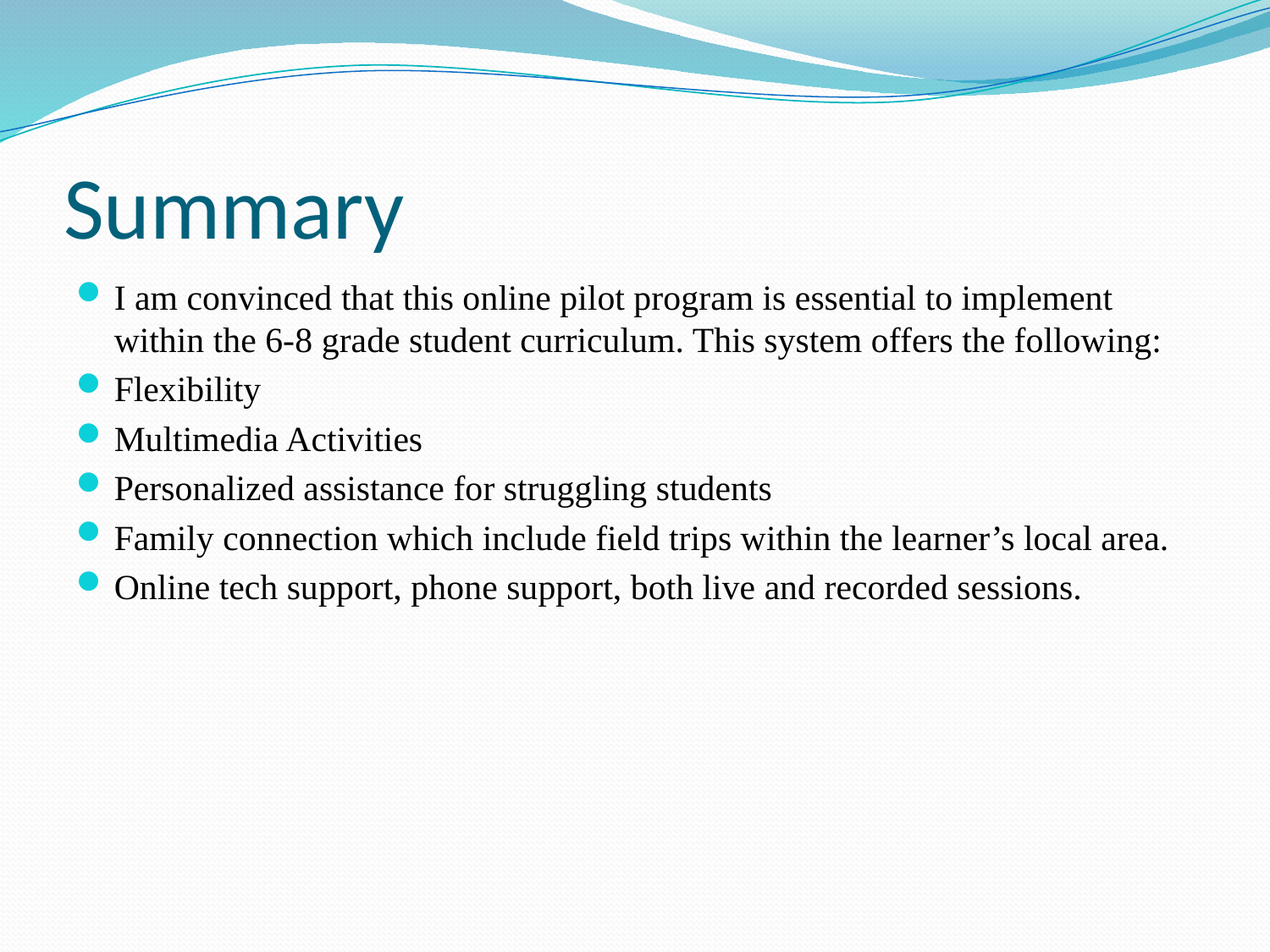

# Summary
I am convinced that this online pilot program is essential to implement within the 6-8 grade student curriculum. This system offers the following:
Flexibility
Multimedia Activities
Personalized assistance for struggling students
Family connection which include field trips within the learner’s local area.
Online tech support, phone support, both live and recorded sessions.